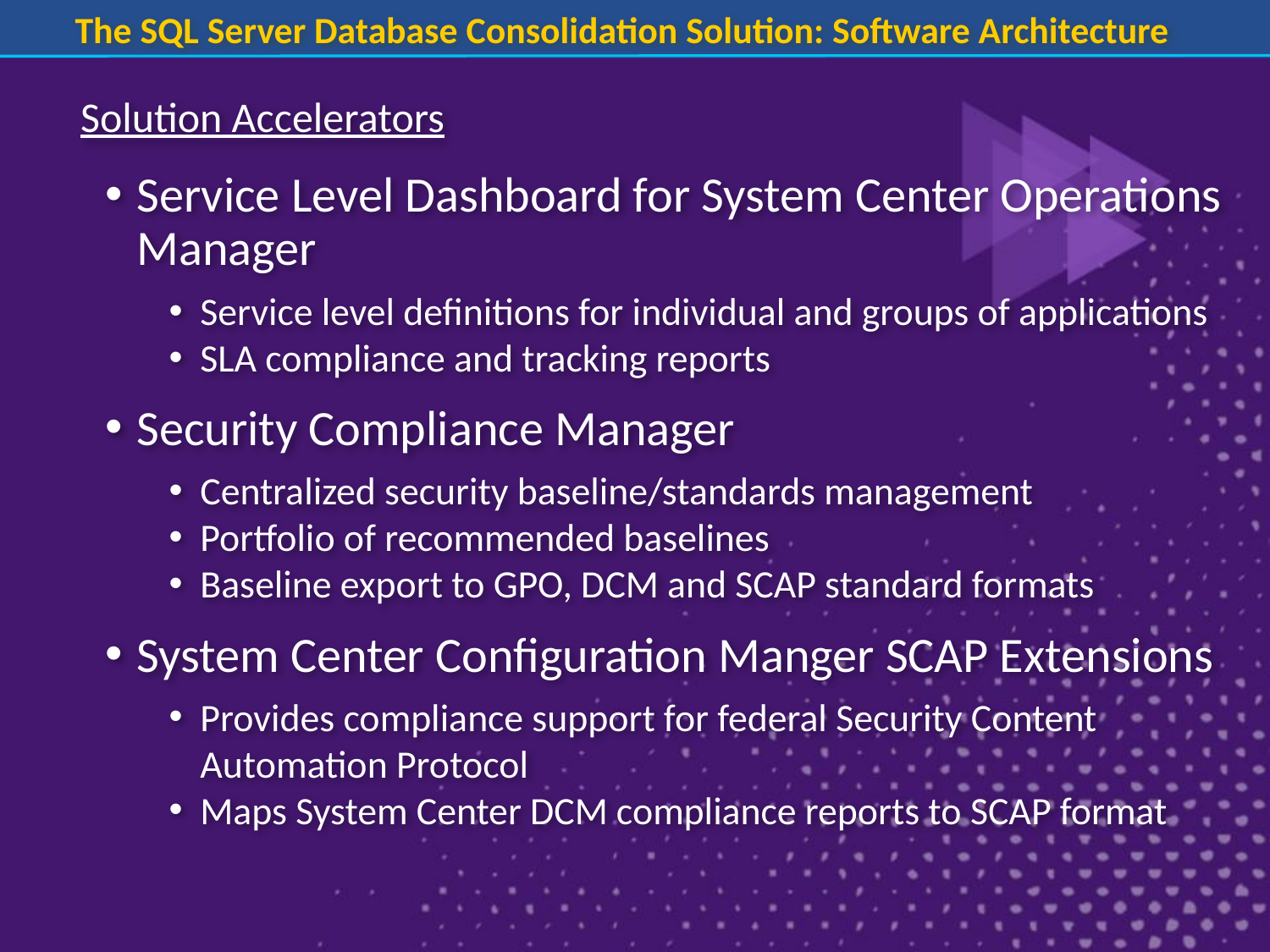

The SQL Server Database Consolidation Solution: Software Architecture
Solution Accelerators

Service Level Dashboard for System Center Operations Manager
Service level definitions for individual and groups of applications
SLA compliance and tracking reports

Security Compliance Manager
Centralized security baseline/standards management
Portfolio of recommended baselines
Baseline export to GPO, DCM and SCAP standard formats

System Center Configuration Manger SCAP Extensions
Provides compliance support for federal Security Content Automation Protocol
Maps System Center DCM compliance reports to SCAP format